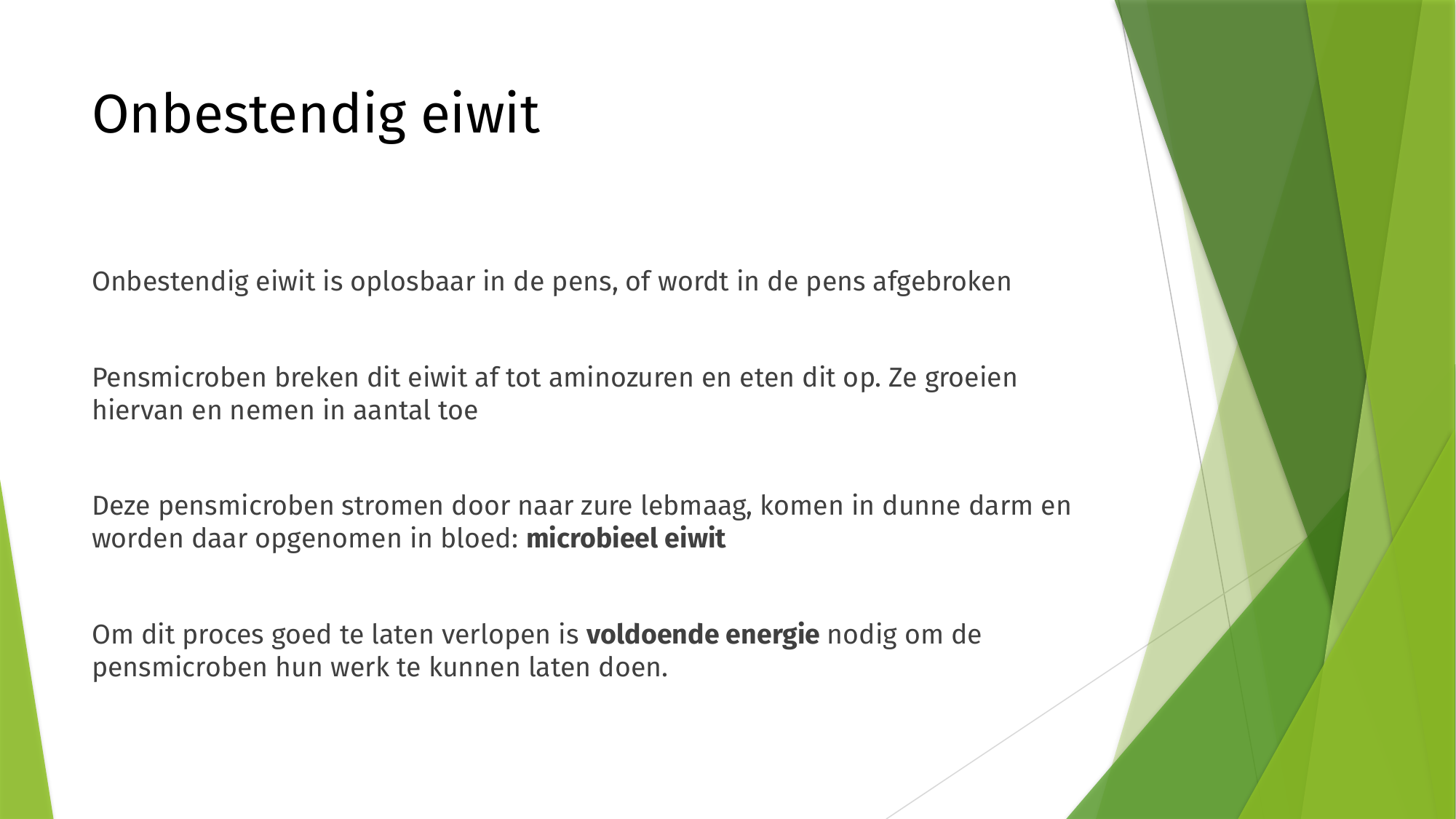

# Onbestendig eiwit
Onbestendig eiwit is oplosbaar in de pens, of wordt in de pens afgebroken

Pensmicroben breken dit eiwit af tot aminozuren en eten dit op. Ze groeien hiervan en nemen in aantal toe

Deze pensmicroben stromen door naar zure lebmaag, komen in dunne darm en worden daar opgenomen in bloed: microbieel eiwit

Om dit proces goed te laten verlopen is voldoende energie nodig om de pensmicroben hun werk te kunnen laten doen.